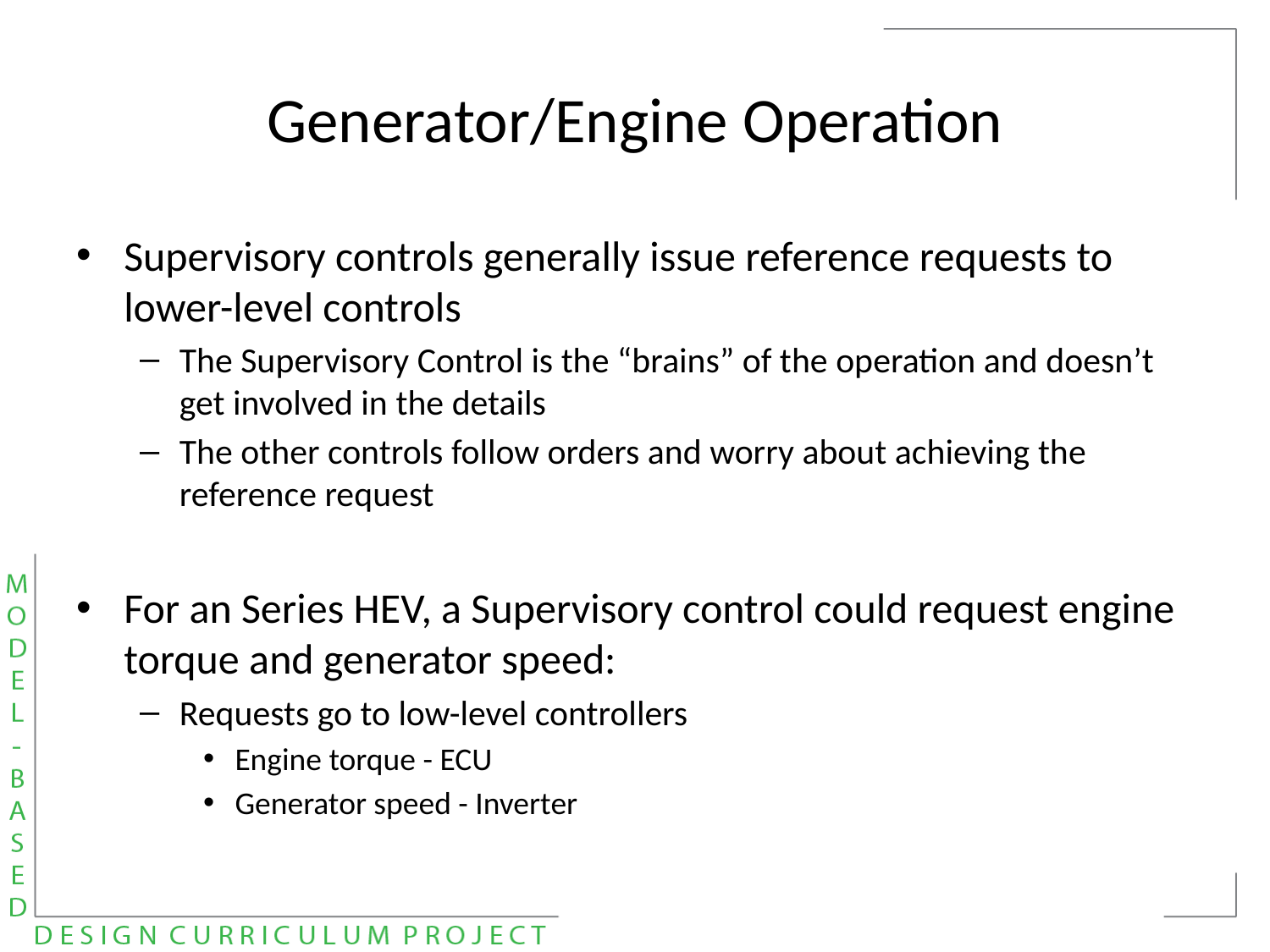

# Generator/Engine Operation
Supervisory controls generally issue reference requests to lower-level controls
The Supervisory Control is the “brains” of the operation and doesn’t get involved in the details
The other controls follow orders and worry about achieving the reference request

For an Series HEV, a Supervisory control could request engine torque and generator speed:
Requests go to low-level controllers
Engine torque - ECU
Generator speed - Inverter